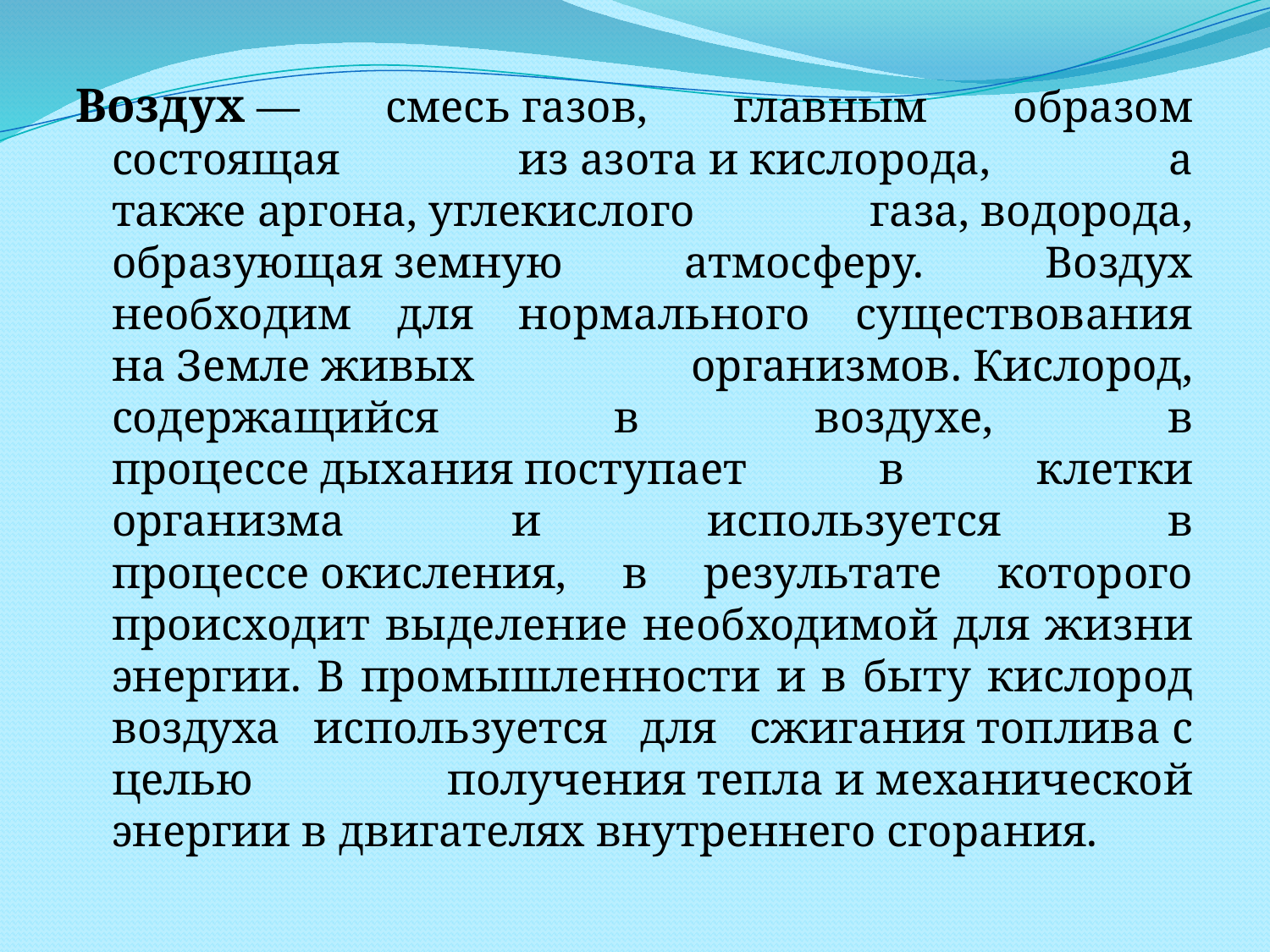

Воздух — смесь газов, главным образом состоящая из азота и кислорода, а также аргона, углекислого газа, водорода, образующая земную атмосферу. Воздух необходим для нормального существования на Земле живых организмов. Кислород, содержащийся в воздухе, в процессе дыхания поступает в клетки организма и используется в процессе окисления, в результате которого происходит выделение необходимой для жизни энергии. В промышленности и в быту кислород воздуха используется для сжигания топлива с целью получения тепла и механической энергии в двигателях внутреннего сгорания.